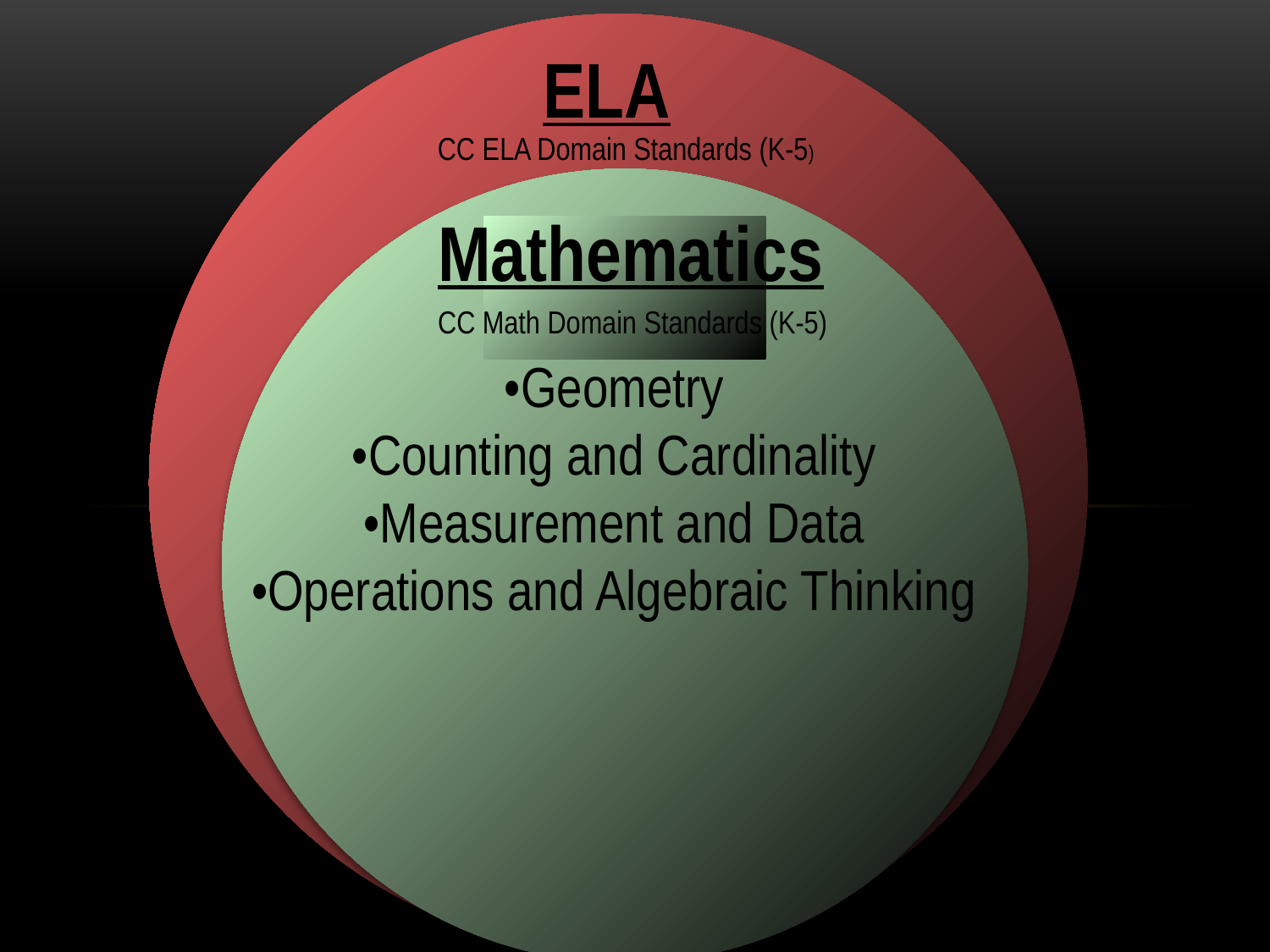

ELA
CC ELA Domain Standards (K-5)

Mathematics
CC Math Domain Standards (K-5)
•Geometry
•Counting and Cardinality
•Measurement and Data
•Operations and Algebraic Thinking